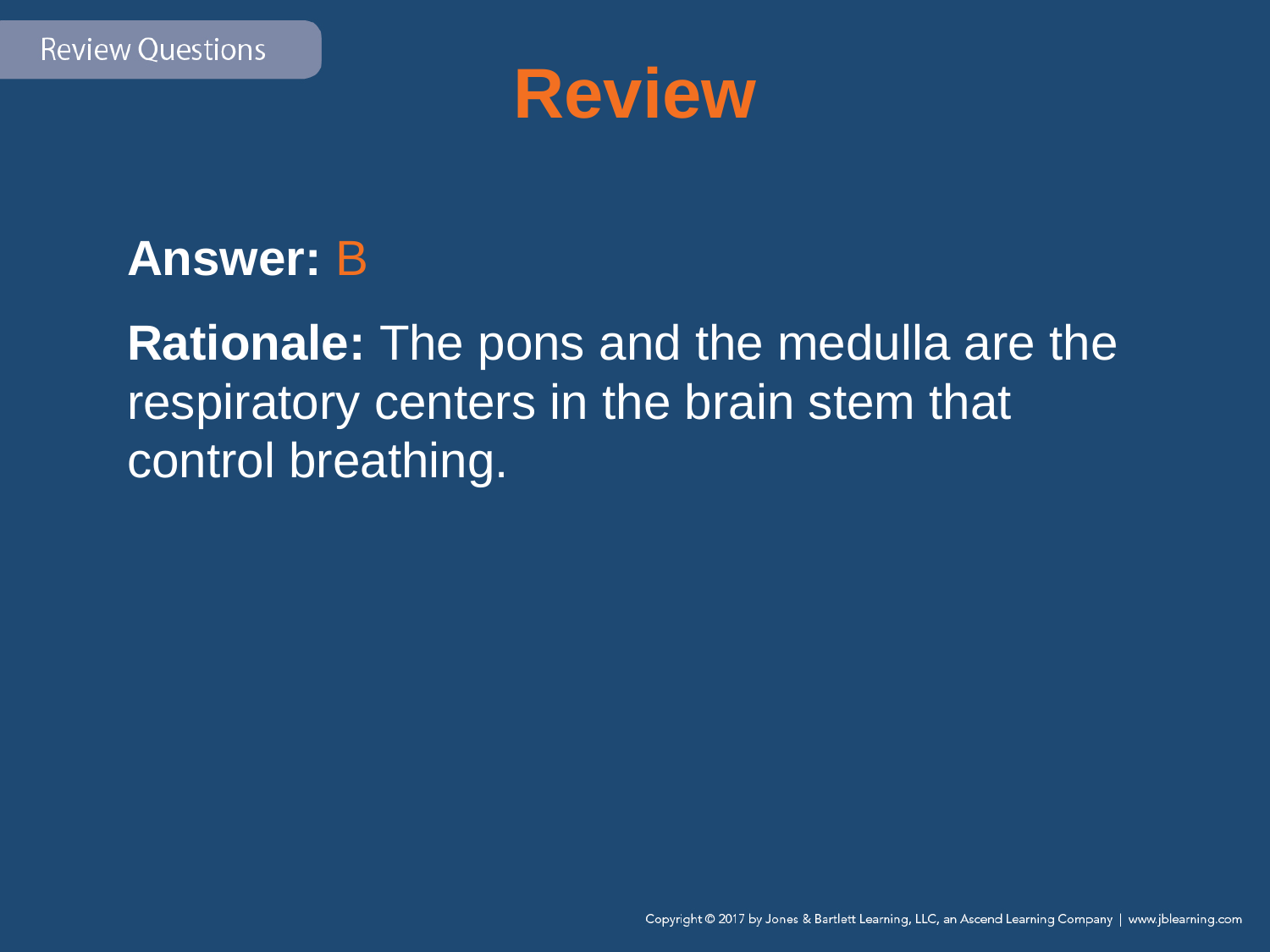

# Review
Answer: B
Rationale: The pons and the medulla are the respiratory centers in the brain stem that control breathing.